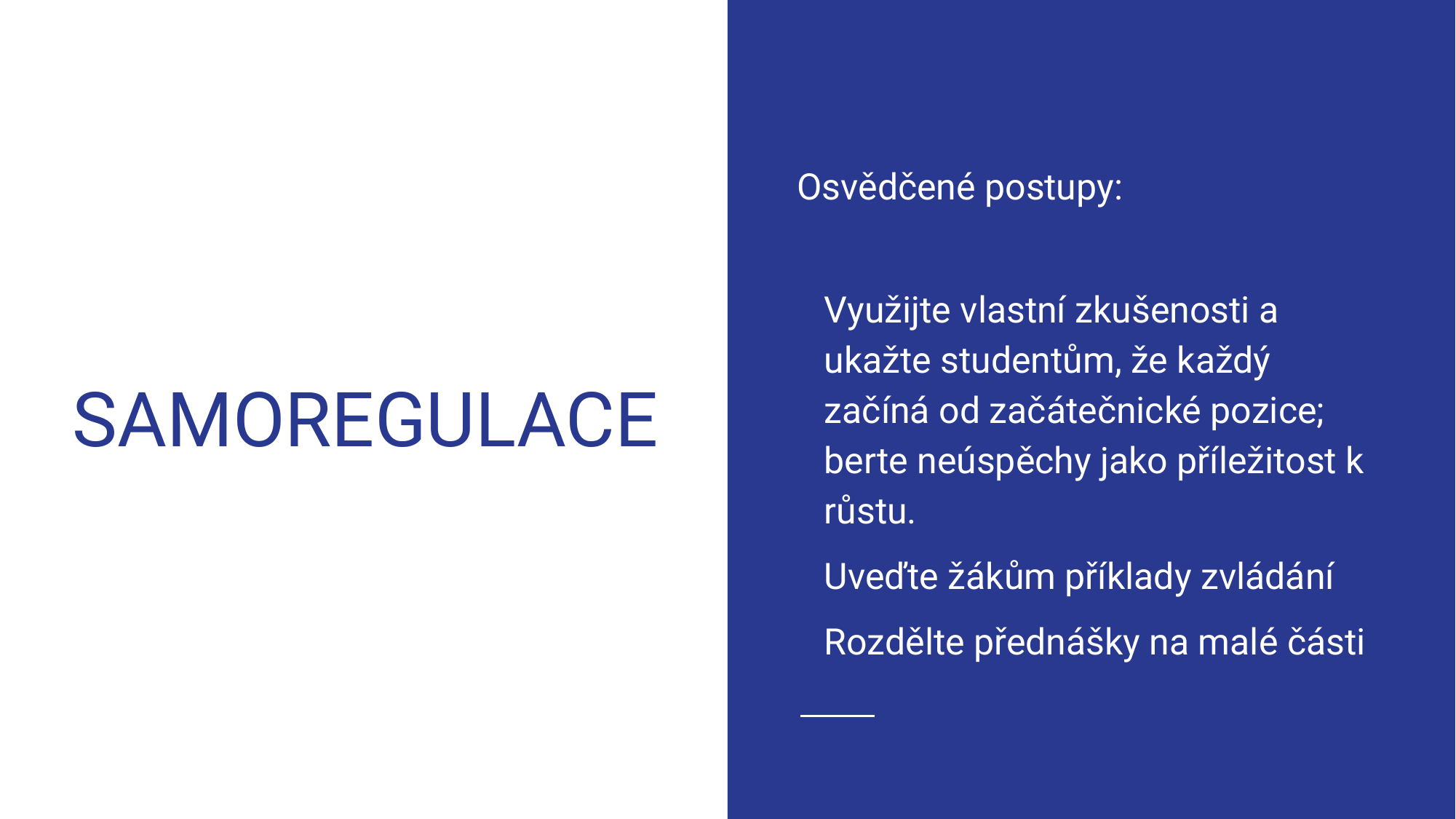

Osvědčené postupy:

Využijte vlastní zkušenosti a ukažte studentům, že každý začíná od začátečnické pozice; berte neúspěchy jako příležitost k růstu.
Uveďte žákům příklady zvládání
Rozdělte přednášky na malé části
# SAMOREGULACE